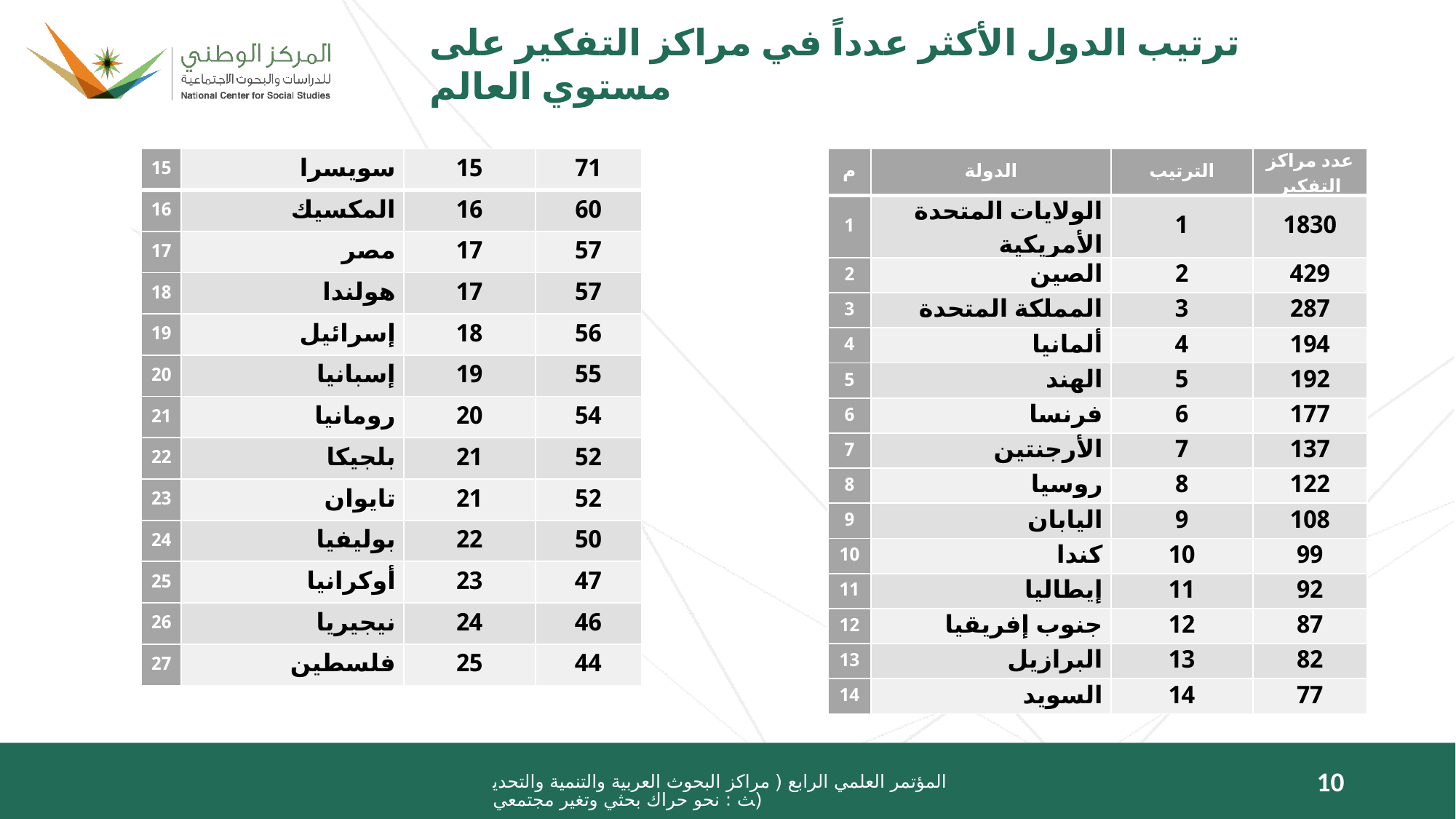

ترتيب الدول الأكثر عدداً في مراكز التفكير على مستوي العالم

| 15 | سويسرا | 15 | 71 |
| --- | --- | --- | --- |
| 16 | المكسيك | 16 | 60 |
| 17 | مصر | 17 | 57 |
| 18 | هولندا | 17 | 57 |
| 19 | إسرائيل | 18 | 56 |
| 20 | إسبانيا | 19 | 55 |
| 21 | رومانيا | 20 | 54 |
| 22 | بلجيكا | 21 | 52 |
| 23 | تايوان | 21 | 52 |
| 24 | بوليفيا | 22 | 50 |
| 25 | أوكرانيا | 23 | 47 |
| 26 | نيجيريا | 24 | 46 |
| 27 | فلسطين | 25 | 44 |
| م | الدولة | الترتيب | عدد مراكز التفكير |
| --- | --- | --- | --- |
| 1 | الولايات المتحدة الأمريكية | 1 | 1830 |
| 2 | الصين | 2 | 429 |
| 3 | المملكة المتحدة | 3 | 287 |
| 4 | ألمانيا | 4 | 194 |
| 5 | الهند | 5 | 192 |
| 6 | فرنسا | 6 | 177 |
| 7 | الأرجنتين | 7 | 137 |
| 8 | روسيا | 8 | 122 |
| 9 | اليابان | 9 | 108 |
| 10 | كندا | 10 | 99 |
| 11 | إيطاليا | 11 | 92 |
| 12 | جنوب إفريقيا | 12 | 87 |
| 13 | البرازيل | 13 | 82 |
| 14 | السويد | 14 | 77 |
المؤتمر العلمي الرابع ( مراكز البحوث العربية والتنمية والتحديث : نحو حراك بحثي وتغير مجتمعي)
10